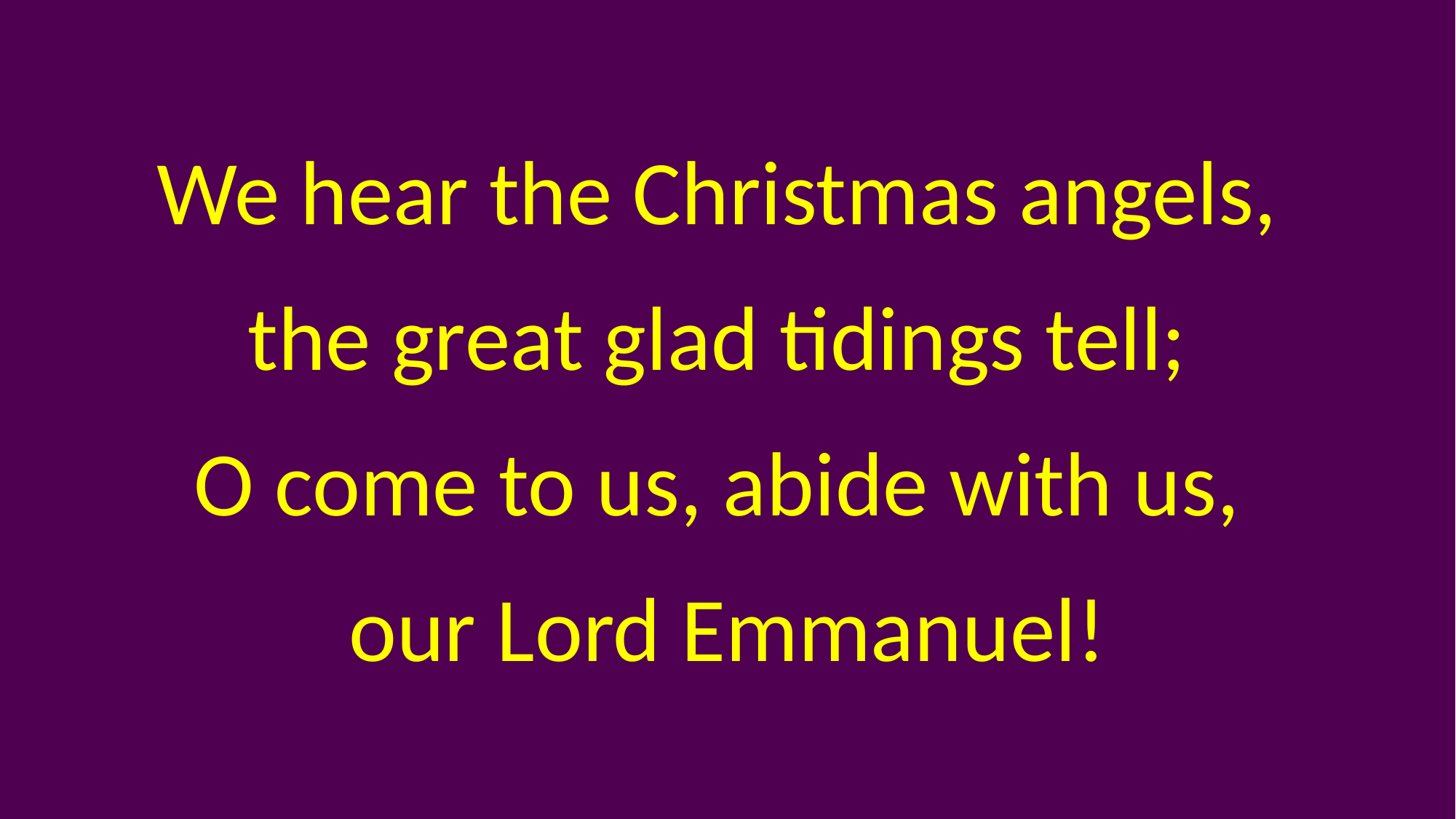

We hear the Christmas angels,
the great glad tidings tell;
O come to us, abide with us,
our Lord Emmanuel!